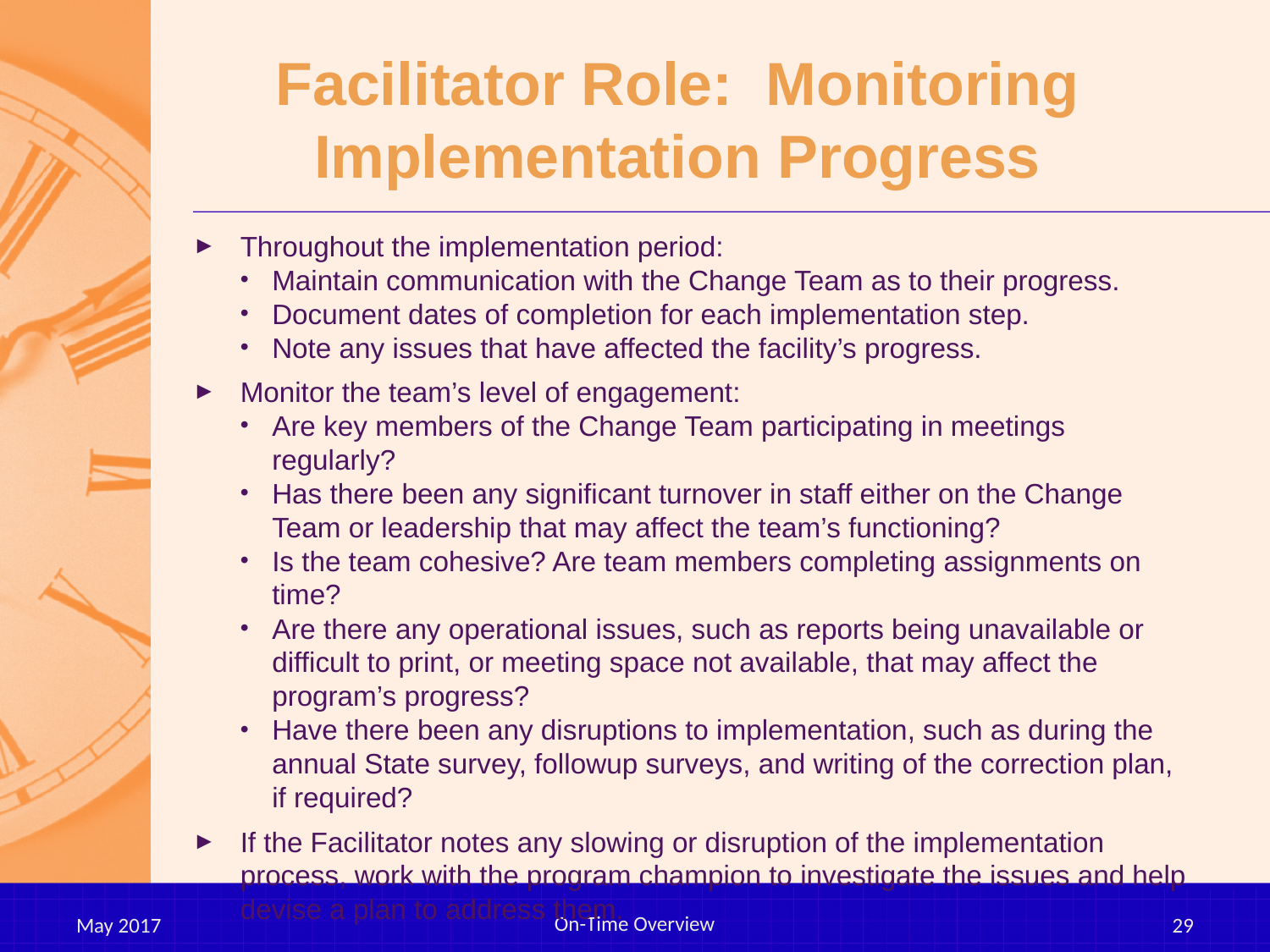

# Facilitator Role:  Monitoring Implementation Progress
Throughout the implementation period:
Maintain communication with the Change Team as to their progress.
Document dates of completion for each implementation step.
Note any issues that have affected the facility’s progress.
Monitor the team’s level of engagement:
Are key members of the Change Team participating in meetings regularly?
Has there been any significant turnover in staff either on the Change Team or leadership that may affect the team’s functioning?
Is the team cohesive? Are team members completing assignments on time?
Are there any operational issues, such as reports being unavailable or difficult to print, or meeting space not available, that may affect the program’s progress?
Have there been any disruptions to implementation, such as during the annual State survey, followup surveys, and writing of the correction plan, if required?
If the Facilitator notes any slowing or disruption of the implementation process, work with the program champion to investigate the issues and help devise a plan to address them.
On-Time Overview
May 2017
29